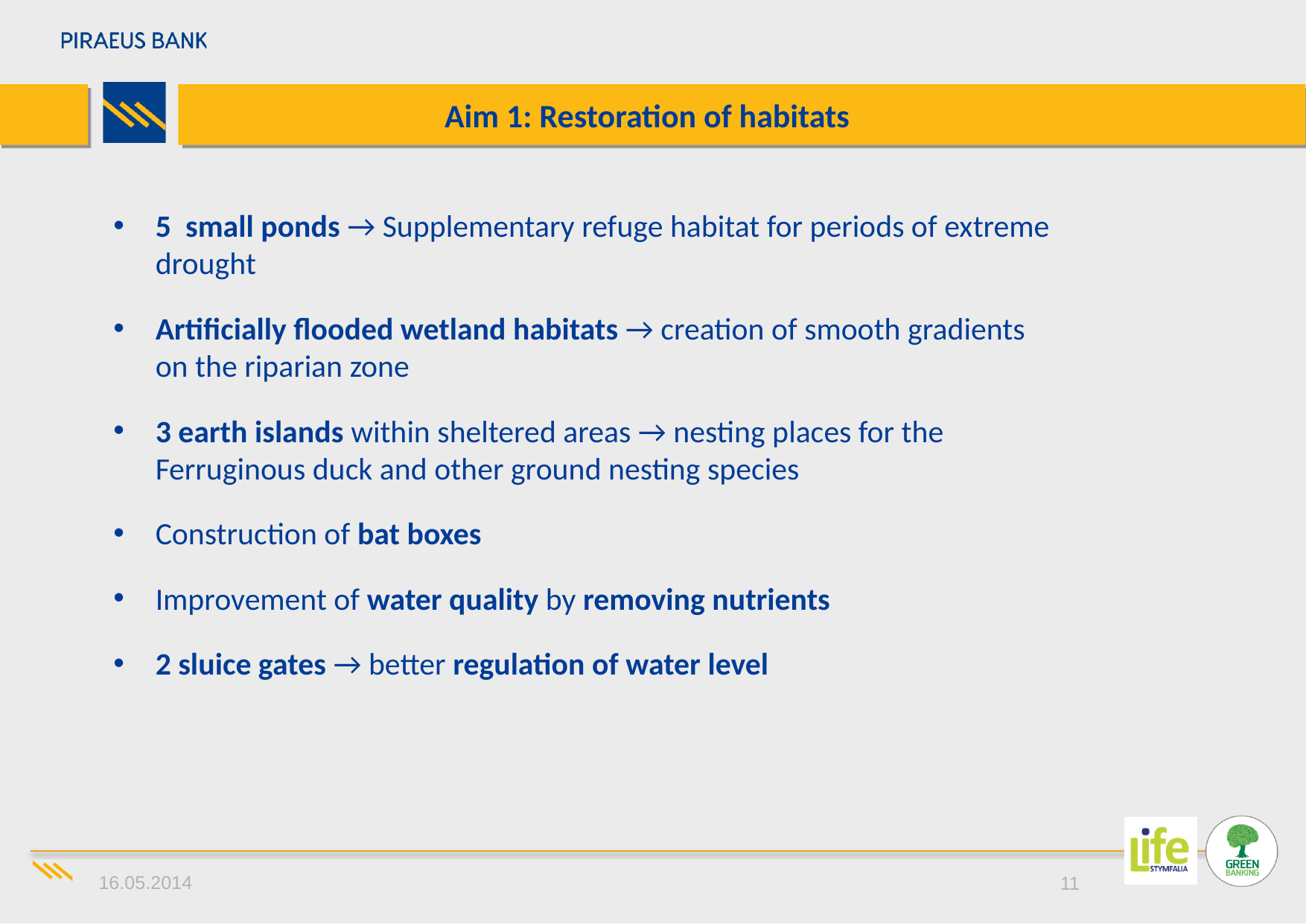

# Aim 1: Restoration of habitats
5  small ponds → Supplementary refuge habitat for periods of extreme drought
Artificially flooded wetland habitats → creation of smooth gradients on the riparian zone
3 earth islands within sheltered areas → nesting places for the Ferruginous duck and other ground nesting species
Construction of bat boxes
Improvement of water quality by removing nutrients
2 sluice gates → better regulation of water level

16.05.2014
11